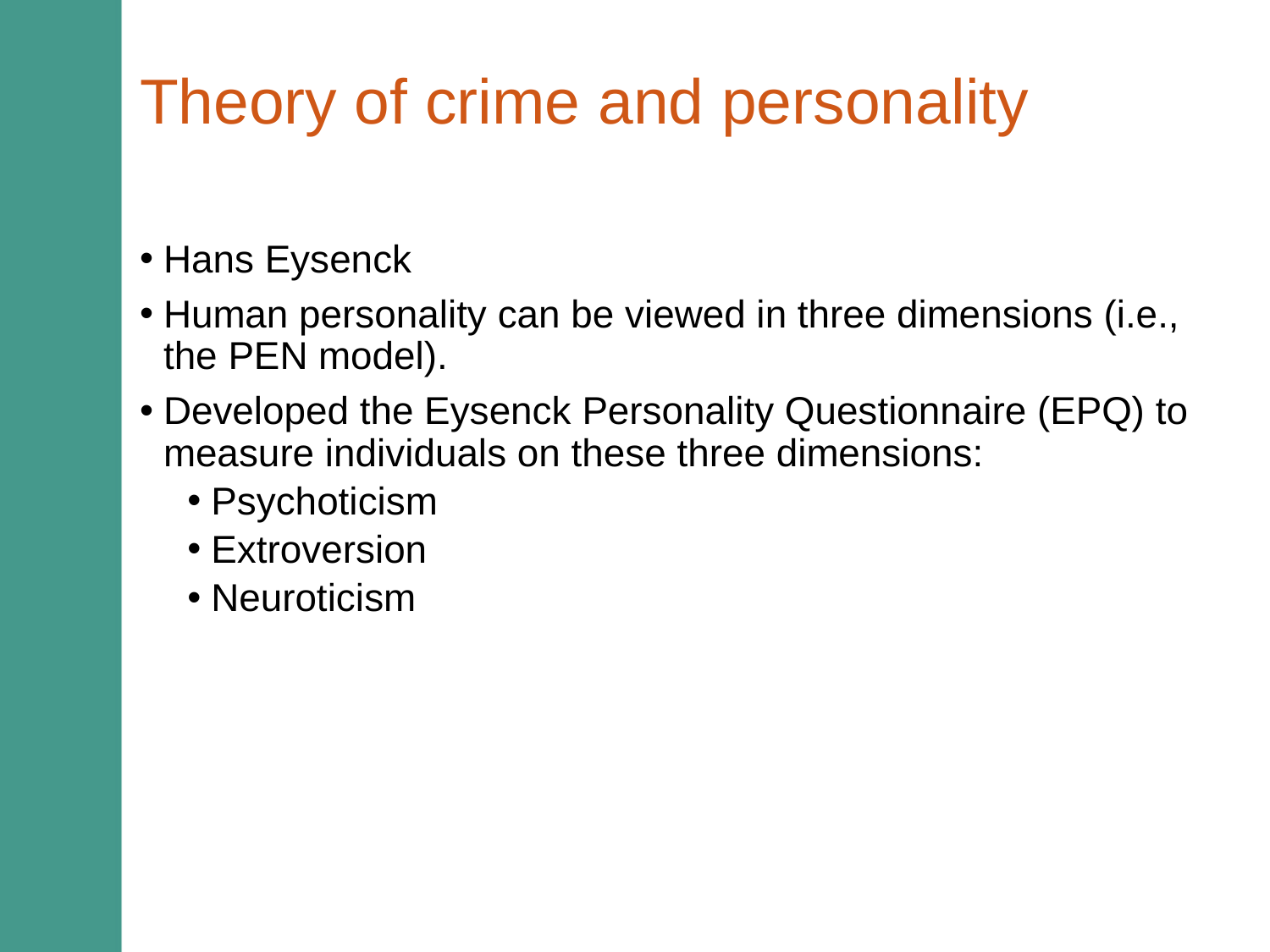

# Theory of crime and personality
Hans Eysenck
Human personality can be viewed in three dimensions (i.e., the PEN model).
Developed the Eysenck Personality Questionnaire (EPQ) to measure individuals on these three dimensions:
Psychoticism
Extroversion
Neuroticism